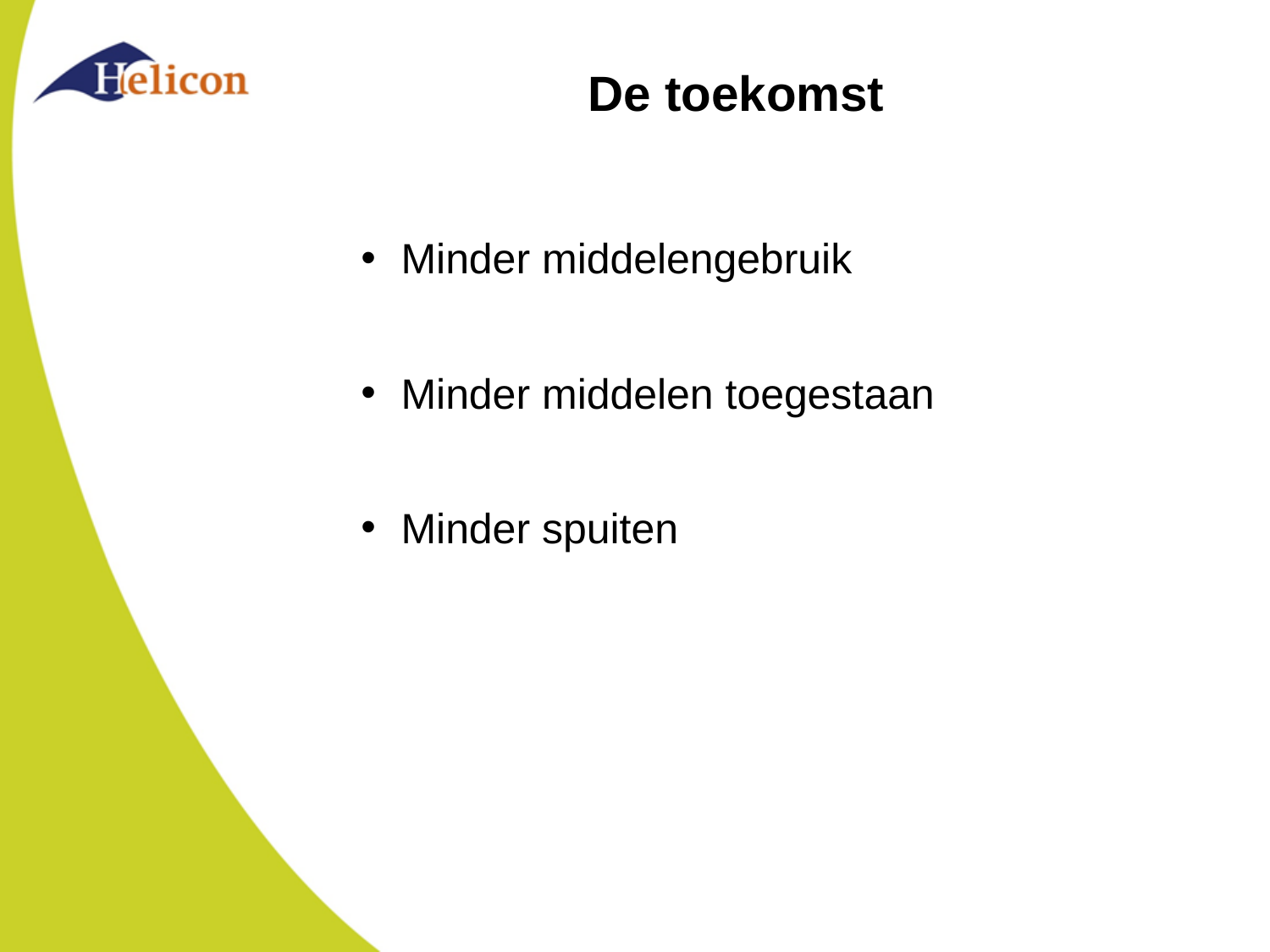

# De toekomst

Minder middelengebruik

Minder middelen toegestaan

Minder spuiten